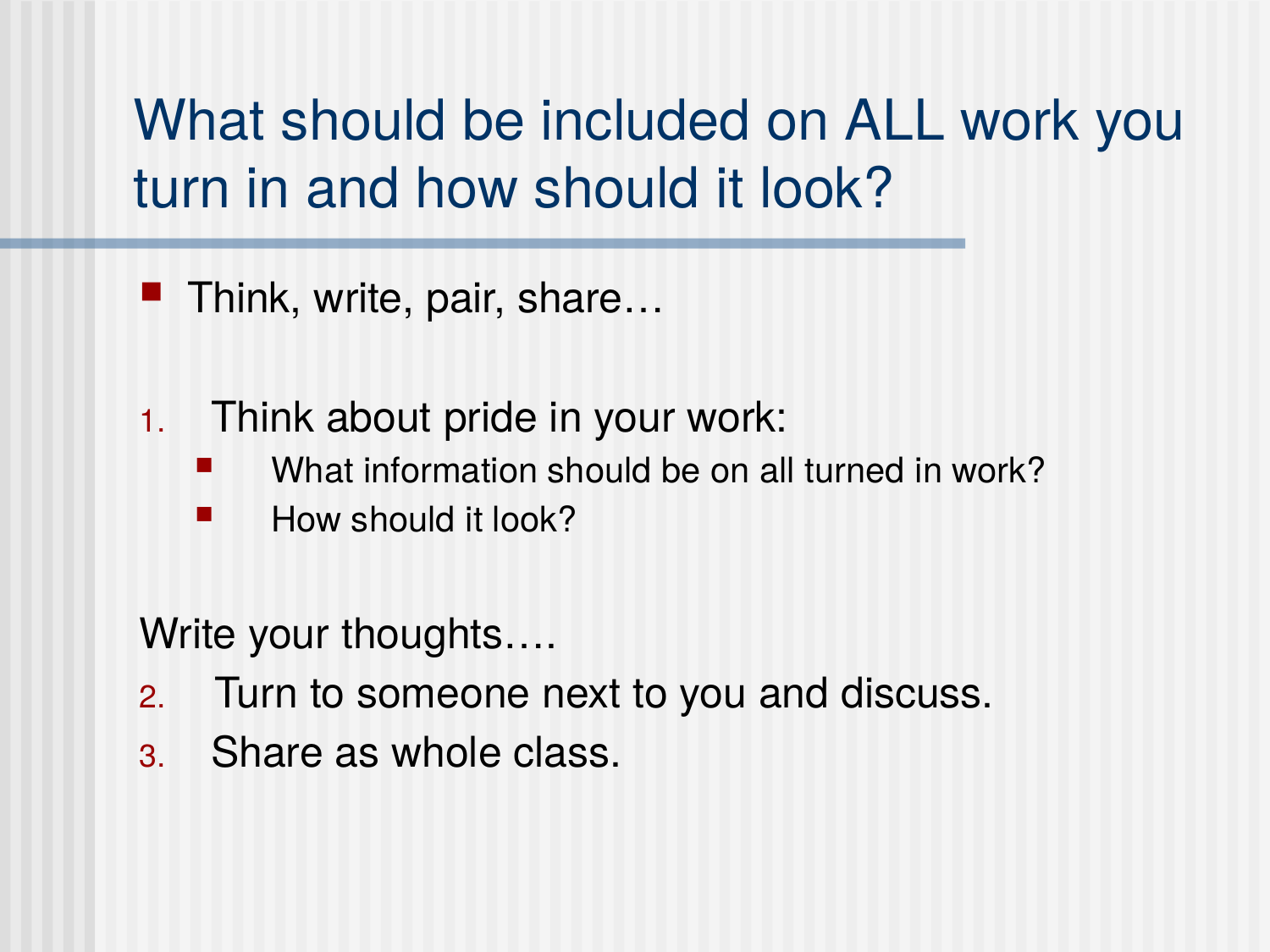

# What should be included on ALL work you turn in and how should it look?
Think, write, pair, share…

Think about pride in your work:
What information should be on all turned in work?
How should it look?

Write your thoughts….
 Turn to someone next to you and discuss.
Share as whole class.